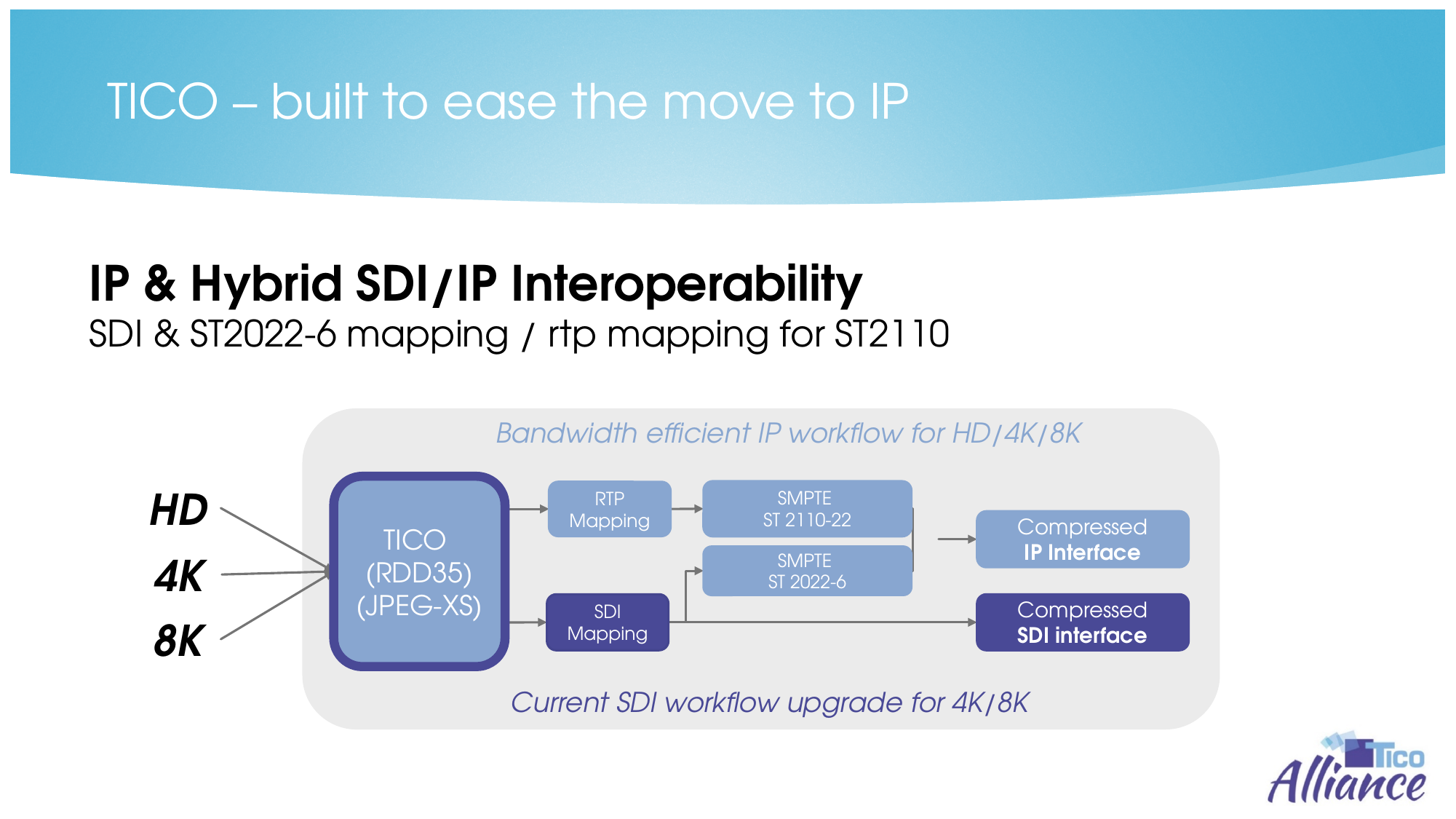

TICO – built to ease the move to IP
# IP & Hybrid SDI/IP Interoperability SDI & ST2022-6 mapping / rtp mapping for ST2110

Bandwidth efficient IP workflow for HD/4K/8K
TICO
(RDD35)
(JPEG-XS)
HD
SMPTE
ST 2110-22
RTP Mapping
Compressed
IP Interface
4K
SMPTE
ST 2022-6
SDI Mapping
Compressed
SDI interface
8K
Current SDI workflow upgrade for 4K/8K